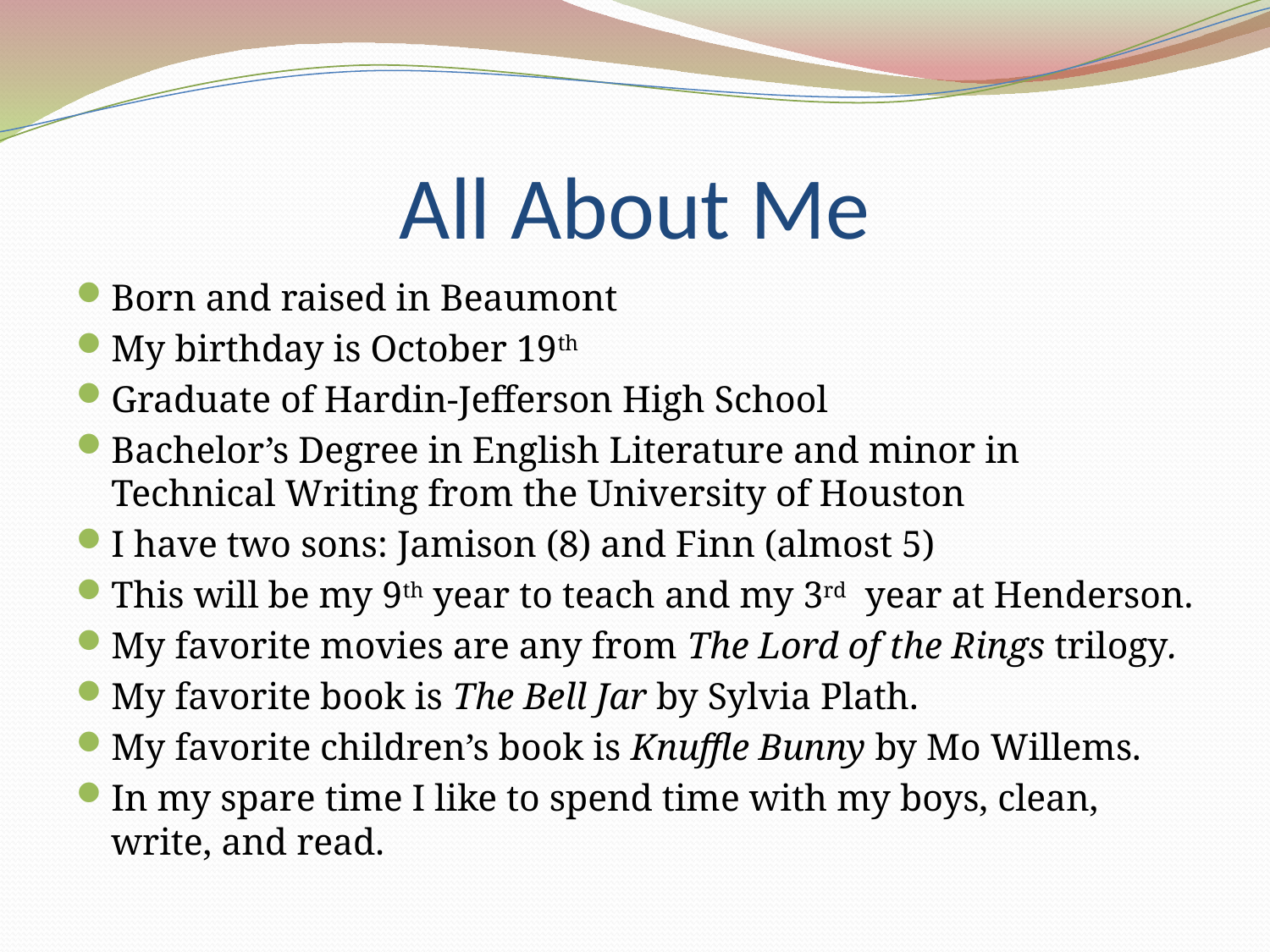

# All About Me
Born and raised in Beaumont
My birthday is October 19th
Graduate of Hardin-Jefferson High School
Bachelor’s Degree in English Literature and minor in Technical Writing from the University of Houston
I have two sons: Jamison (8) and Finn (almost 5)
This will be my 9th year to teach and my 3rd  year at Henderson.
My favorite movies are any from The Lord of the Rings trilogy.
My favorite book is The Bell Jar by Sylvia Plath.
My favorite children’s book is Knuffle Bunny by Mo Willems.
In my spare time I like to spend time with my boys, clean, write, and read.